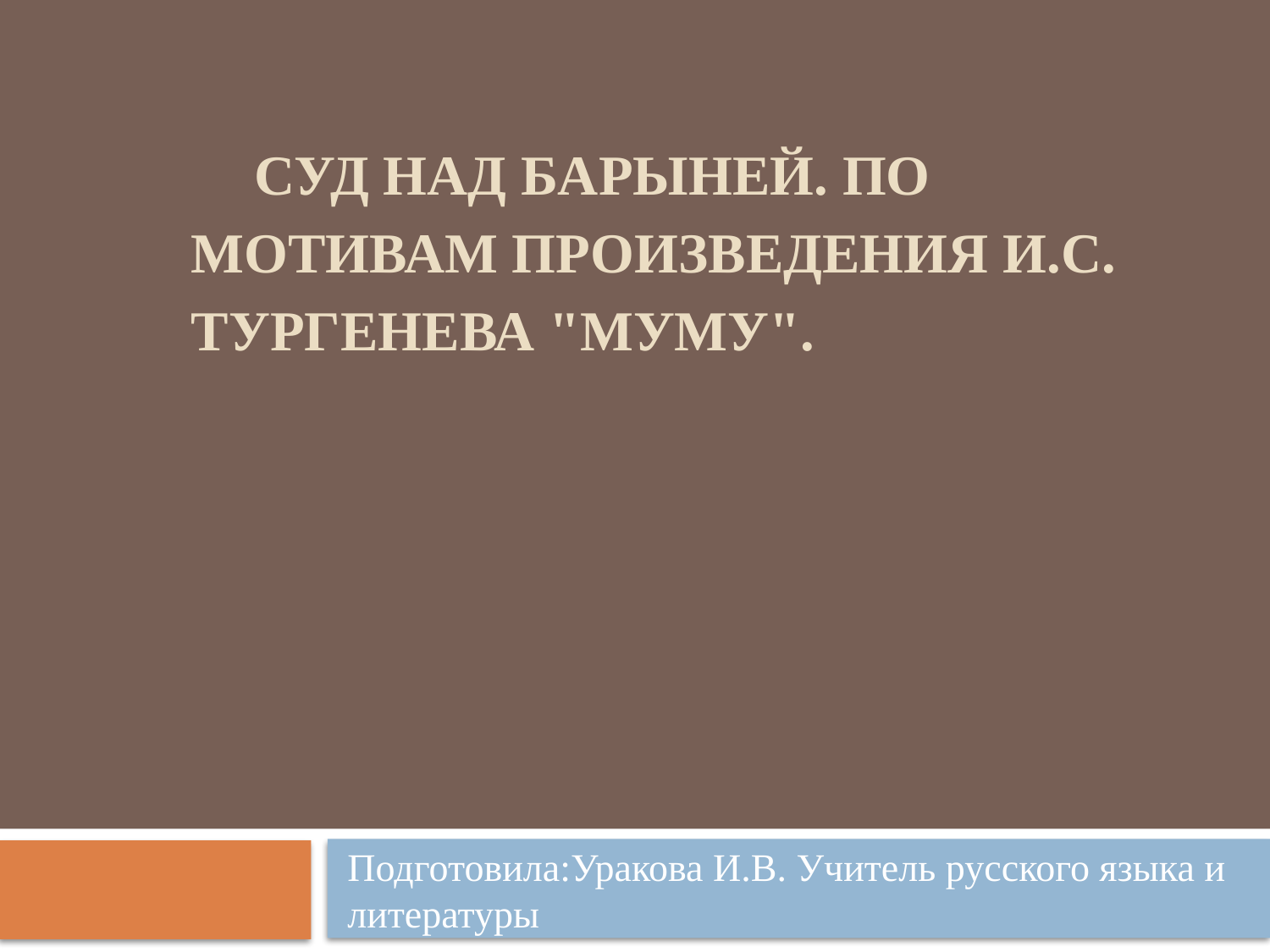

# Суд над барыней. По мотивам произведения И.С. Тургенева "Муму".
Подготовила:Уракова И.В. Учитель русского языка и литературы